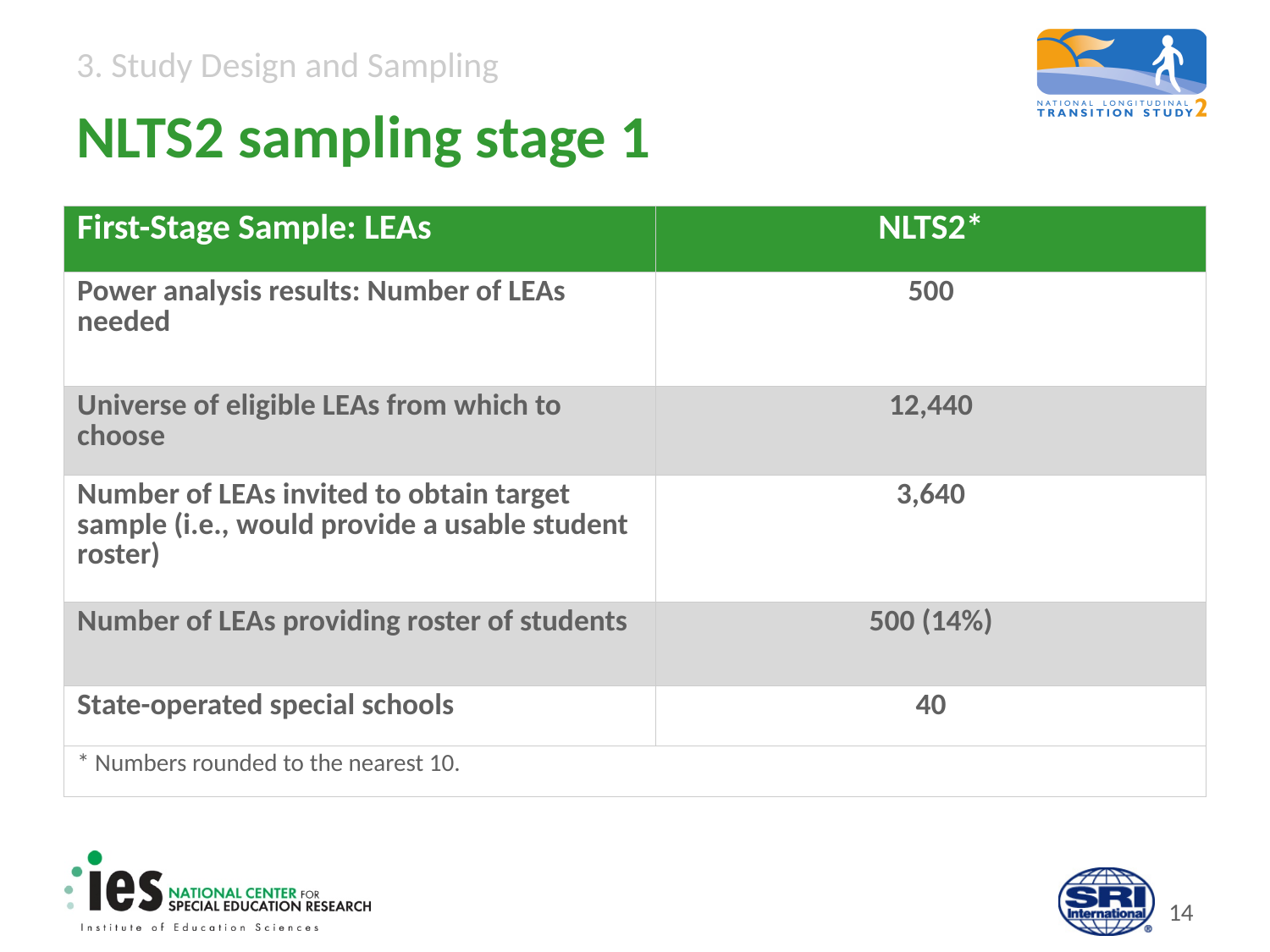

# NLTS2 sampling stage 1
| First-Stage Sample: LEAs | NLTS2\* |
| --- | --- |
| Power analysis results: Number of LEAs needed | 500 |
| Universe of eligible LEAs from which to choose | 12,440 |
| Number of LEAs invited to obtain target sample (i.e., would provide a usable student roster) | 3,640 |
| Number of LEAs providing roster of students | 500 (14%) |
| State-operated special schools | 40 |
| \* Numbers rounded to the nearest 10. |  |
14